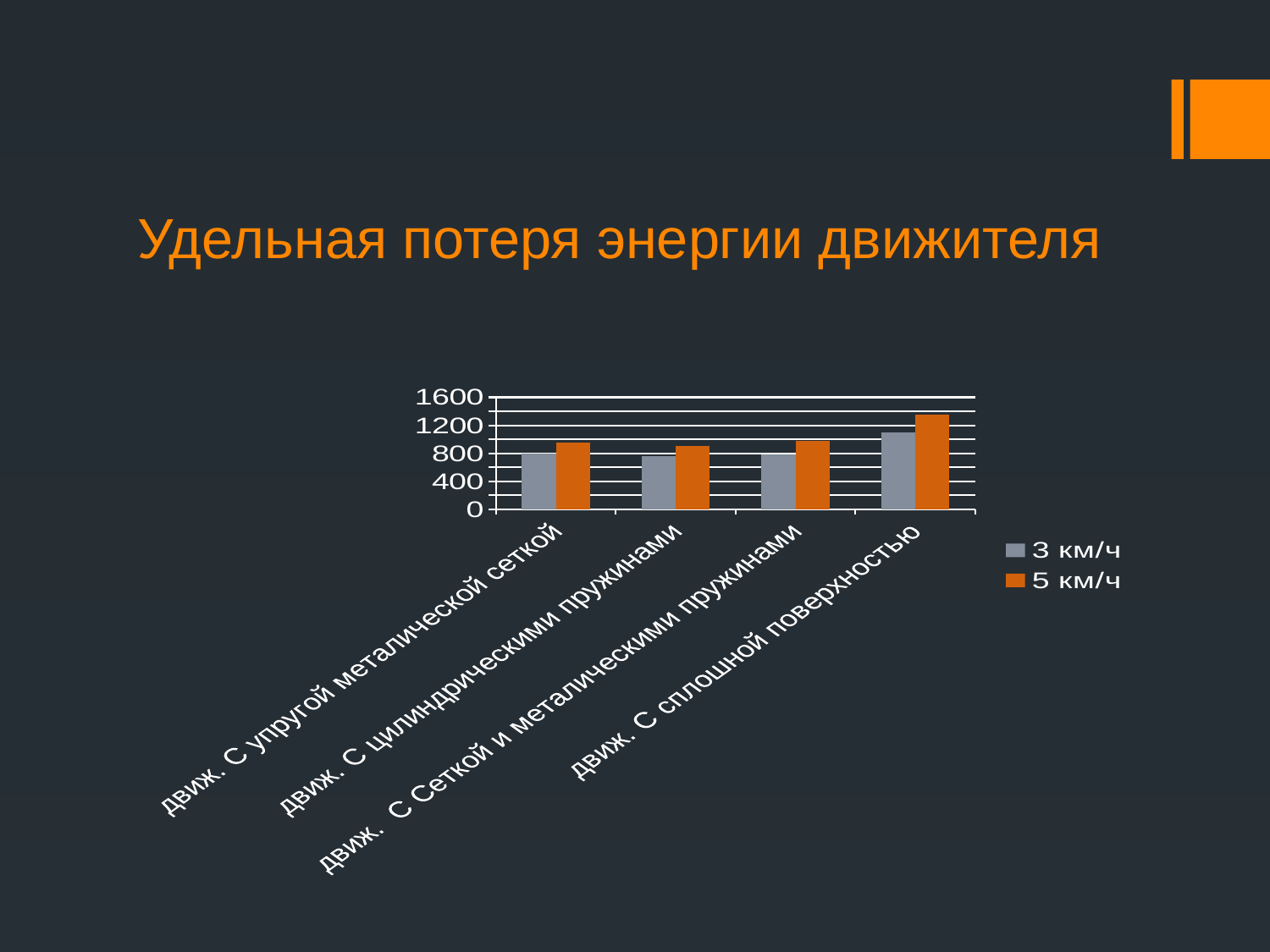

# Удельная потеря энергии движителя

### Chart

| Category | 3 км/ч | 5 км/ч |
|---|---|---|
| движ. С упругой металической сеткой | 800.0 | 950.0 |
| движ. С цилиндрическими пружинами | 760.0 | 900.0 |
| движ.  С Сеткой и металическими пружинами | 790.0 | 980.0 |
| движ. С сплошной поверхностью | 1100.0 | 1350.0 |